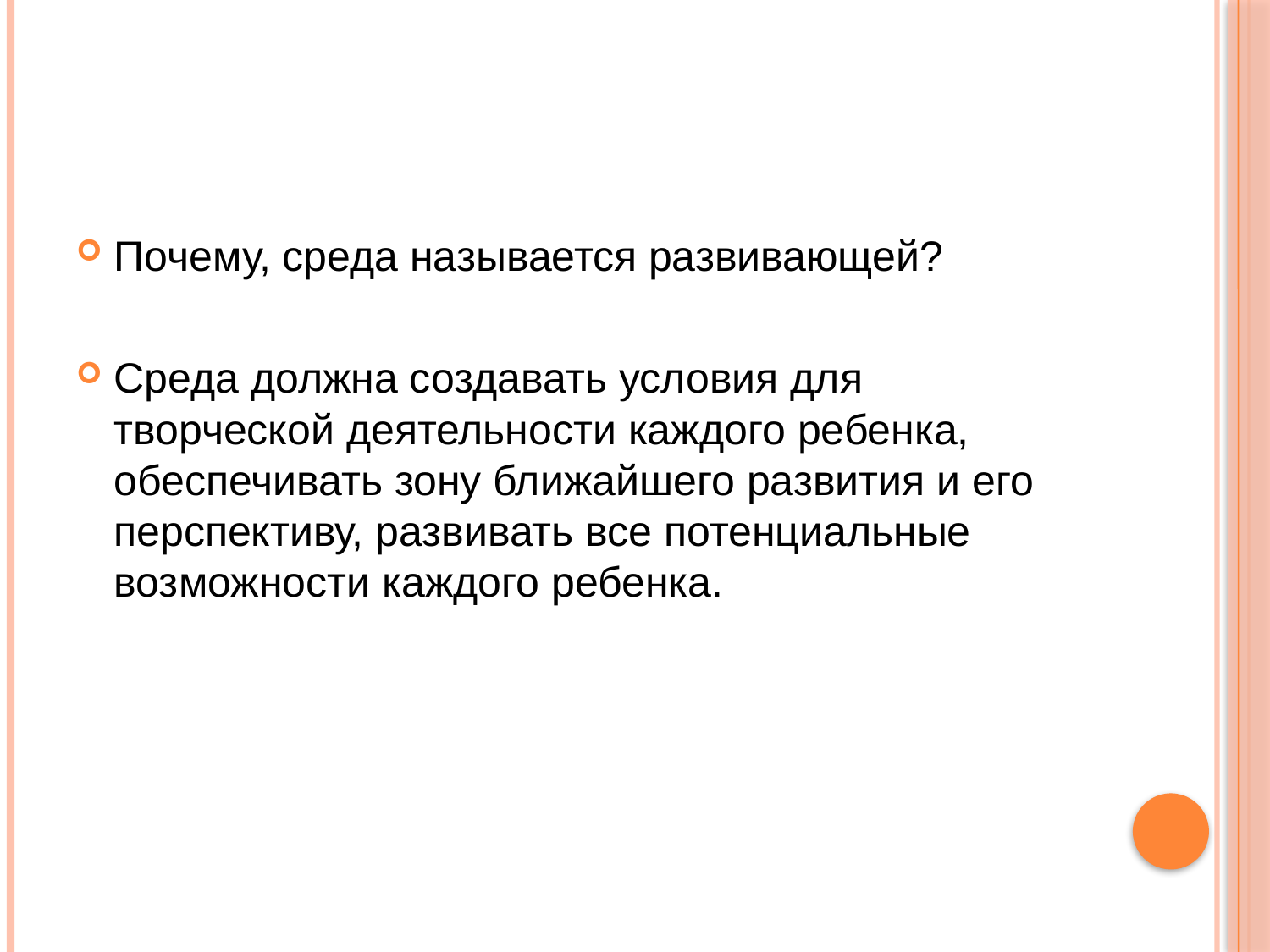

Почему, среда называется развивающей?

Среда должна создавать условия для творческой деятельности каждого ребенка, обеспечивать зону ближайшего развития и его перспективу, развивать все потенциальные возможности каждого ребенка.